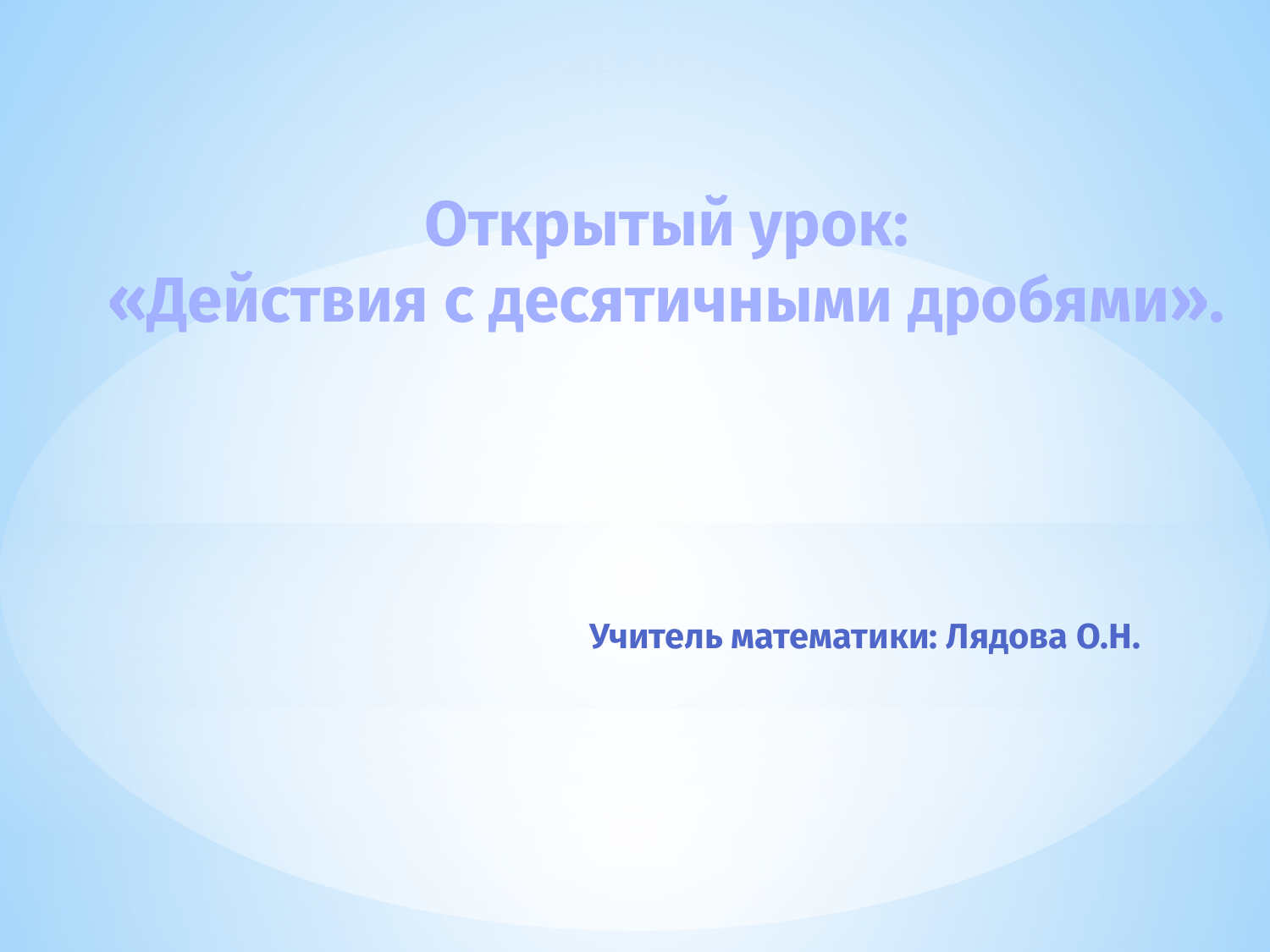

Открытый урок:
«Действия с десятичными дробями».
# Учитель математики: Лядова О.Н.